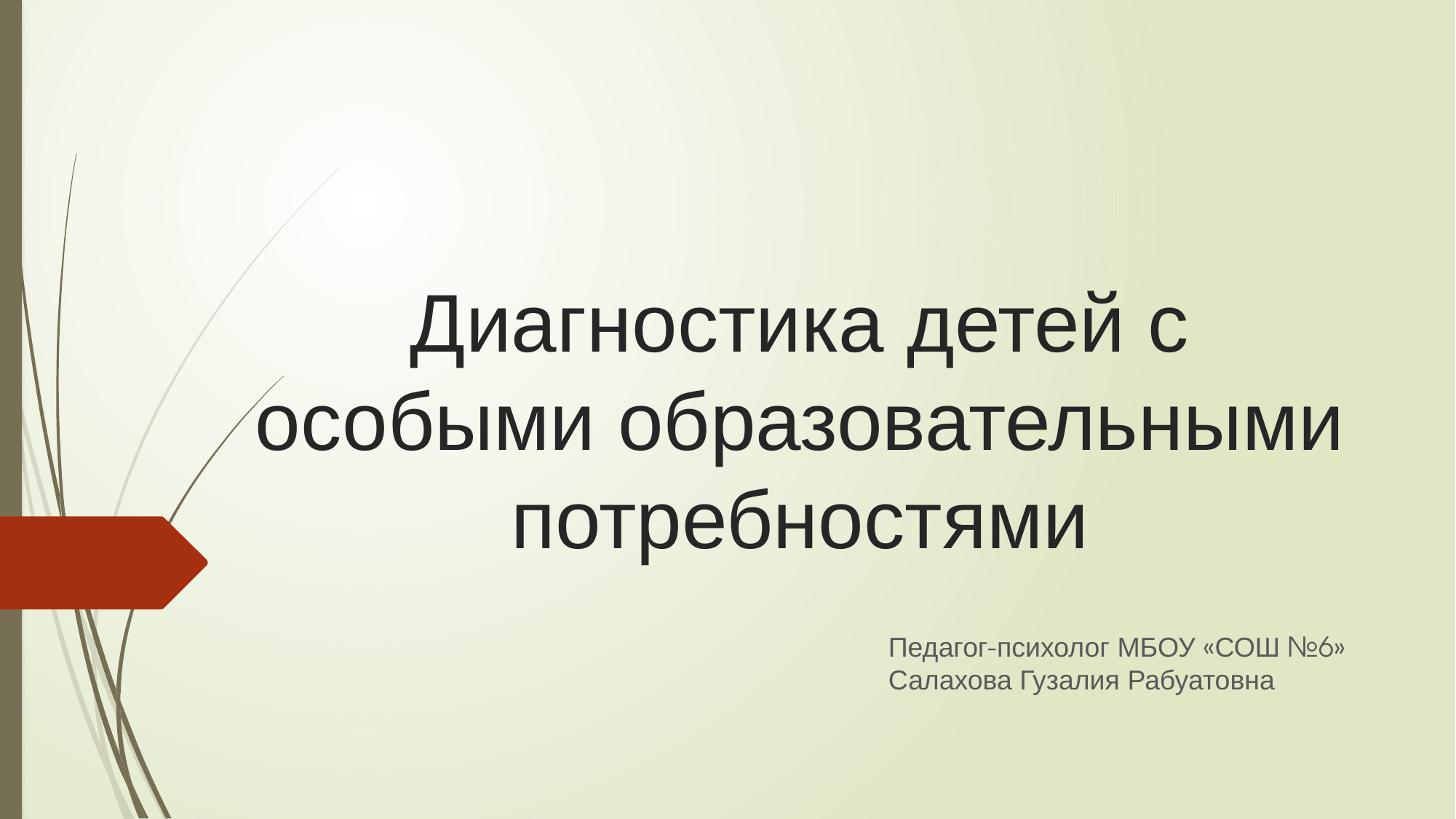

# Диагностика детей с особыми образовательными потребностями
Педагог-психолог МБОУ «СОШ №6» Салахова Гузалия Рабуатовна